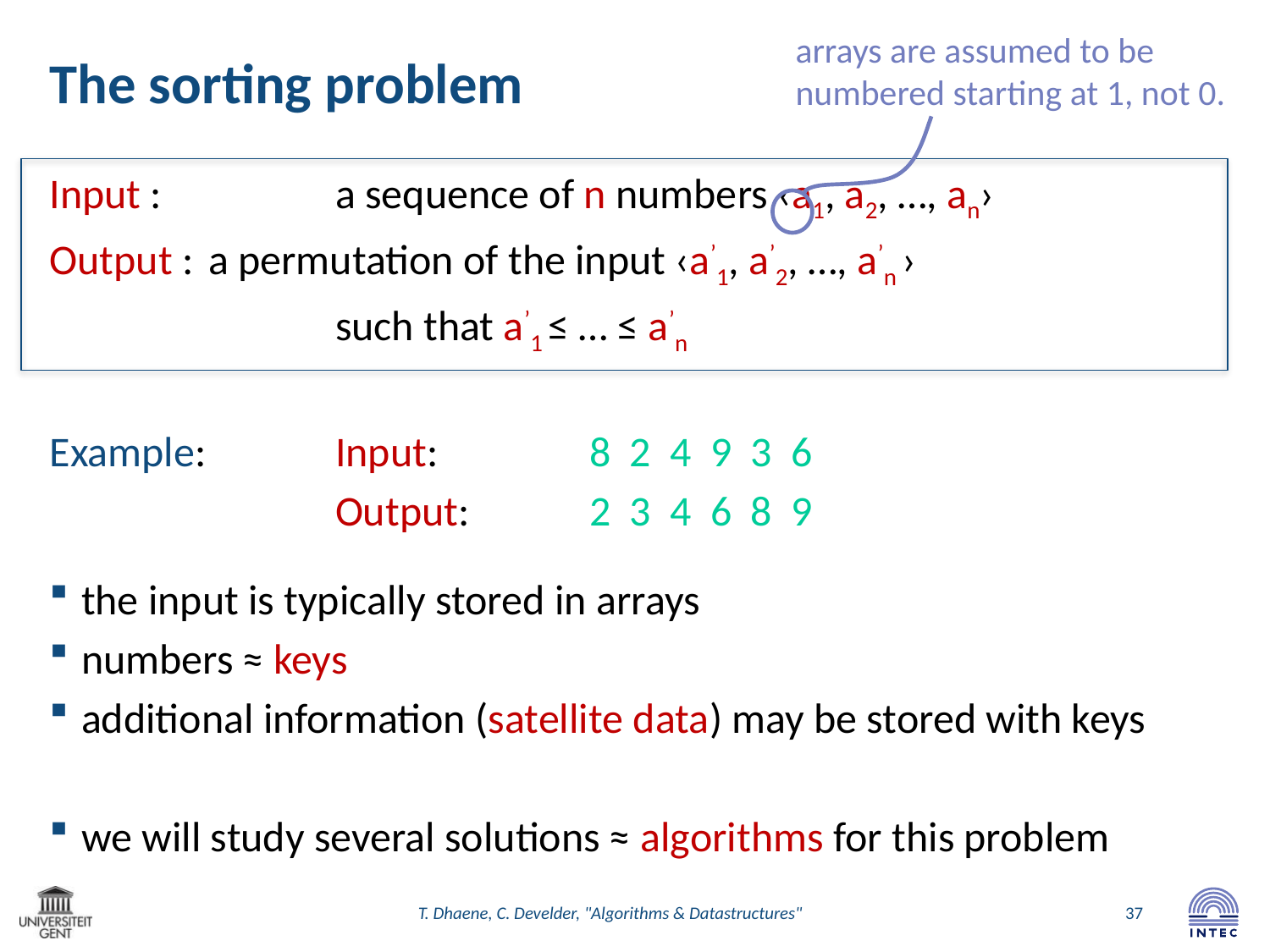

arrays are assumed to be numbered starting at 1, not 0.
# The sorting problem

Input : 		a sequence of n numbers ‹a1, a2, …, an›
Output : 	a permutation of the input ‹a’1, a’2, …, a’n ›
			such that a’1 ≤ … ≤ a’n

Example: 	Input:  		8  2  4  9  3  6
			Output:  	2  3  4  6  8  9

the input is typically stored in arrays
numbers ≈ keys
additional information (satellite data) may be stored with keys

we will study several solutions ≈ algorithms for this problem

T. Dhaene, C. Develder, "Algorithms & Datastructures"
37